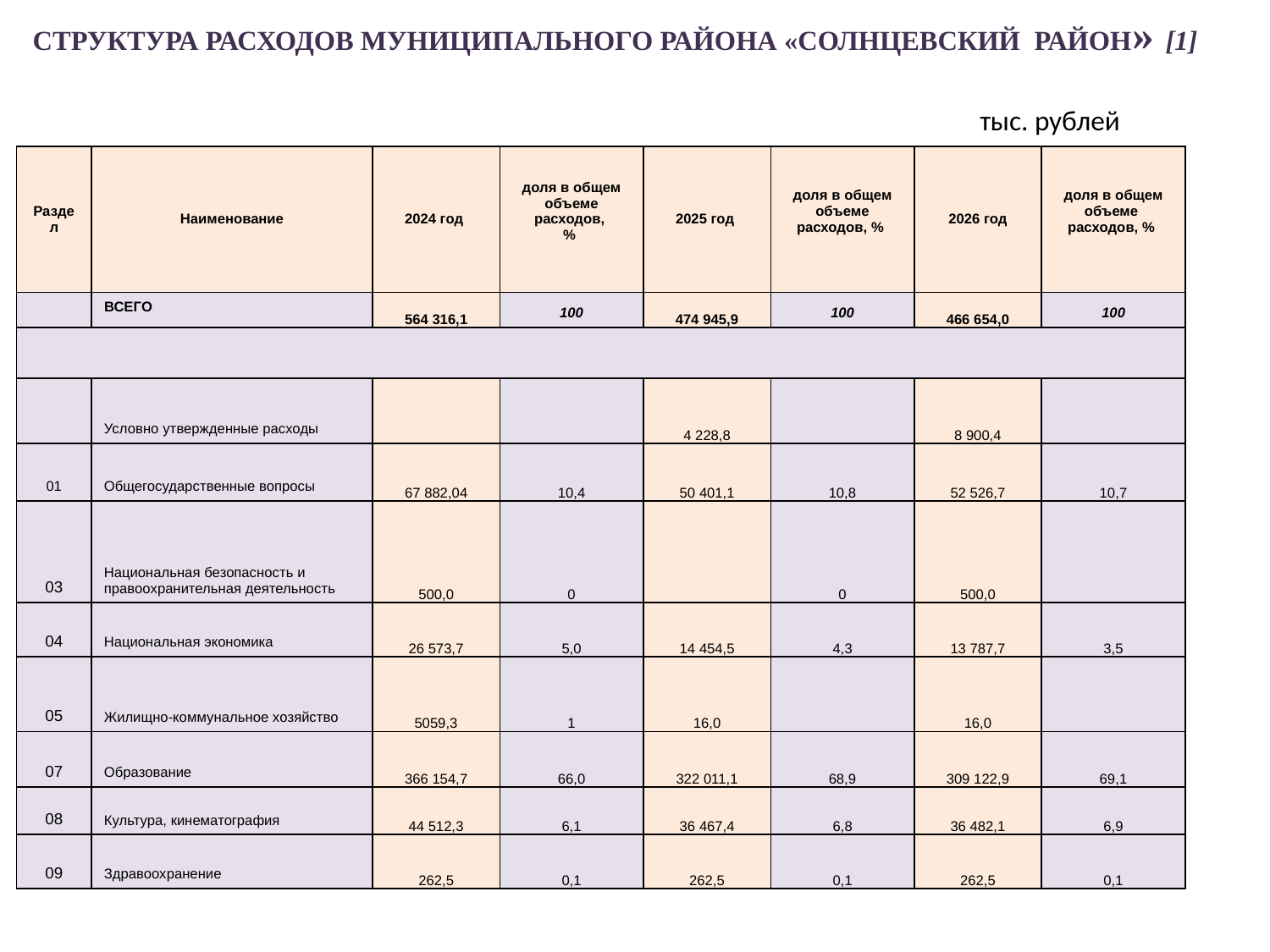

# СТРУКТУРА РАСХОДОВ МУНИЦИПАЛЬНОГО РАЙОНА «СОЛНЦЕВСКИЙ  РАЙОН» [1]
тыс. рублей
| Раздел | Наименование | 2024 год | доля в общем объеме расходов, % | 2025 год | доля в общем объеме расходов, % | 2026 год | доля в общем объеме расходов, % |
| --- | --- | --- | --- | --- | --- | --- | --- |
|  | ВСЕГО | 564 316,1 | 100 | 474 945,9 | 100 | 466 654,0 | 100 |
|  |  |  |  |  |  |  |  |
|  | Условно утвержденные расходы |  |  | 4 228,8 |  | 8 900,4 |  |
| 01 | Общегосударственные вопросы | 67 882,04 | 10,4 | 50 401,1 | 10,8 | 52 526,7 | 10,7 |
| 03 | Национальная безопасность и правоохранительная деятельность | 500,0 | 0 |  | 0 | 500,0 |  |
| 04 | Национальная экономика | 26 573,7 | 5,0 | 14 454,5 | 4,3 | 13 787,7 | 3,5 |
| 05 | Жилищно-коммунальное хозяйство | 5059,3 | 1 | 16,0 |  | 16,0 |  |
| 07 | Образование | 366 154,7 | 66,0 | 322 011,1 | 68,9 | 309 122,9 | 69,1 |
| 08 | Культура, кинематография | 44 512,3 | 6,1 | 36 467,4 | 6,8 | 36 482,1 | 6,9 |
| 09 | Здравоохранение | 262,5 | 0,1 | 262,5 | 0,1 | 262,5 | 0,1 |